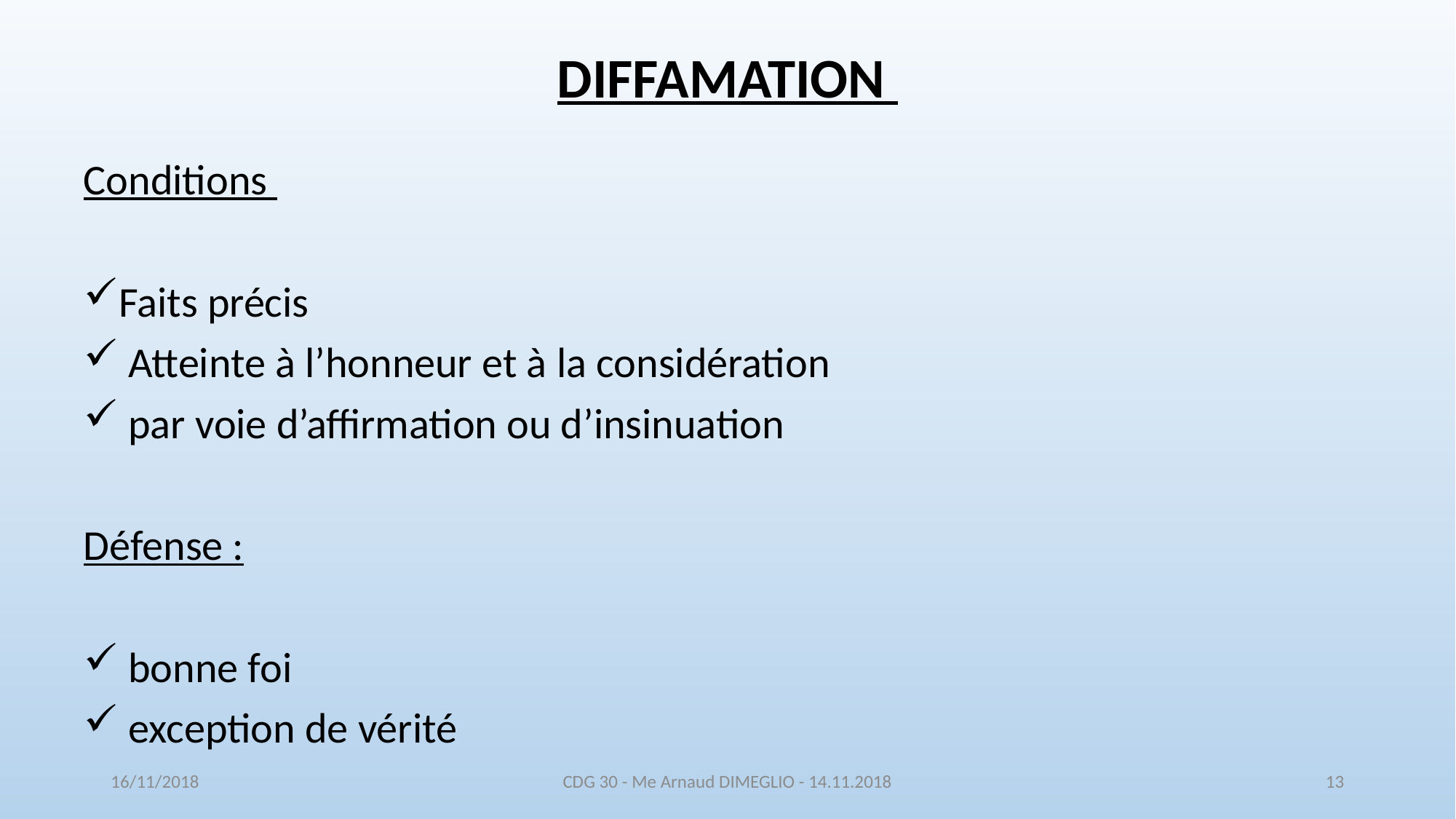

# DIFFAMATION
Conditions

Faits précis
 Atteinte à l’honneur et à la considération
 par voie d’affirmation ou d’insinuation

Défense :

 bonne foi
 exception de vérité
16/11/2018
CDG 30 - Me Arnaud DIMEGLIO - 14.11.2018
13